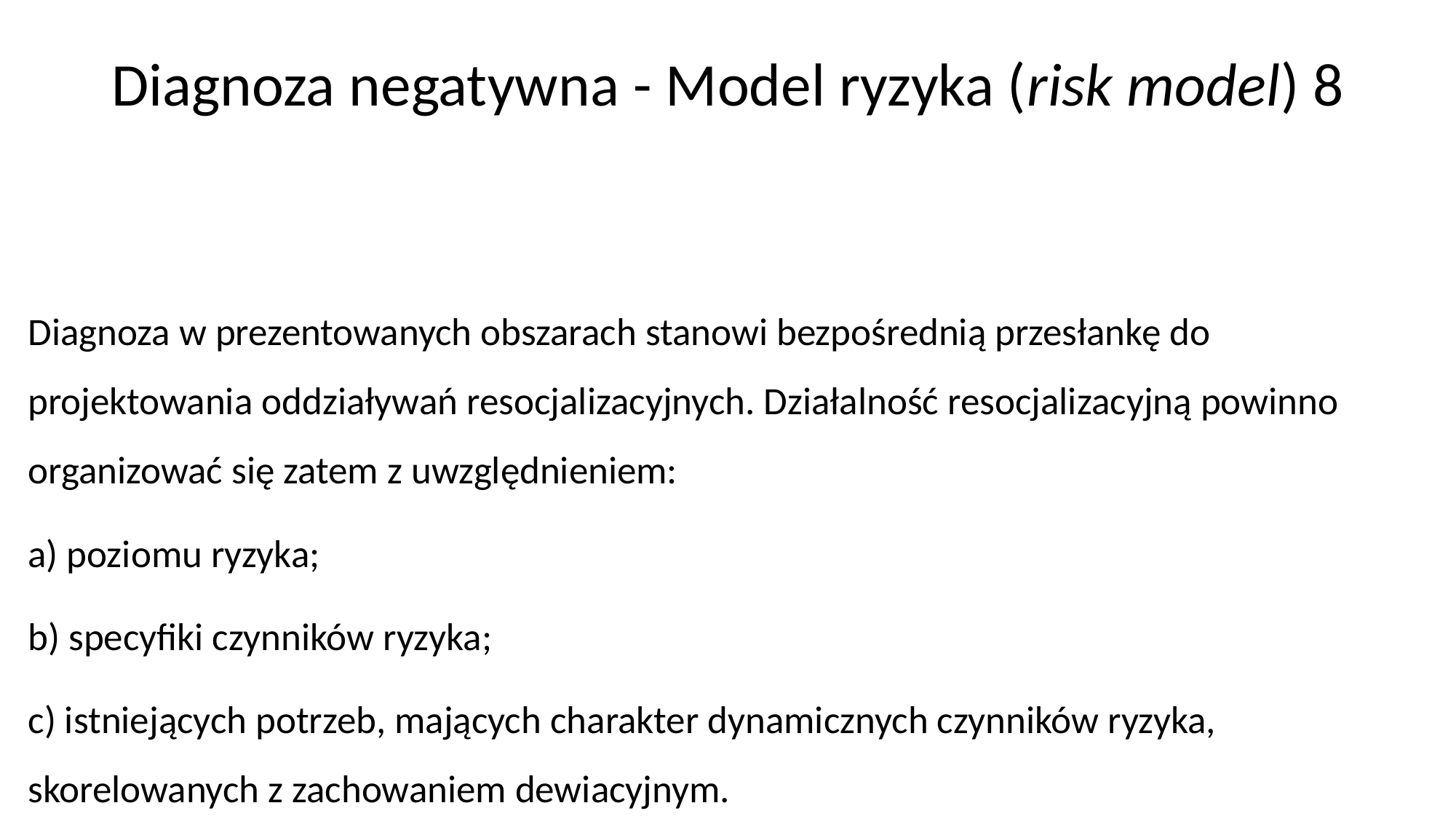

# Diagnoza negatywna - Model ryzyka (risk model) 8

Diagnoza w prezentowanych obszarach stanowi bezpośrednią przesłankę do projektowania oddziaływań resocjalizacyjnych. Działalność resocjalizacyjną powinno organizować się zatem z uwzględnieniem:
a) poziomu ryzyka;
b) specyfiki czynników ryzyka;
c) istniejących potrzeb, mających charakter dynamicznych czynników ryzyka, skorelowanych z zachowaniem dewiacyjnym.